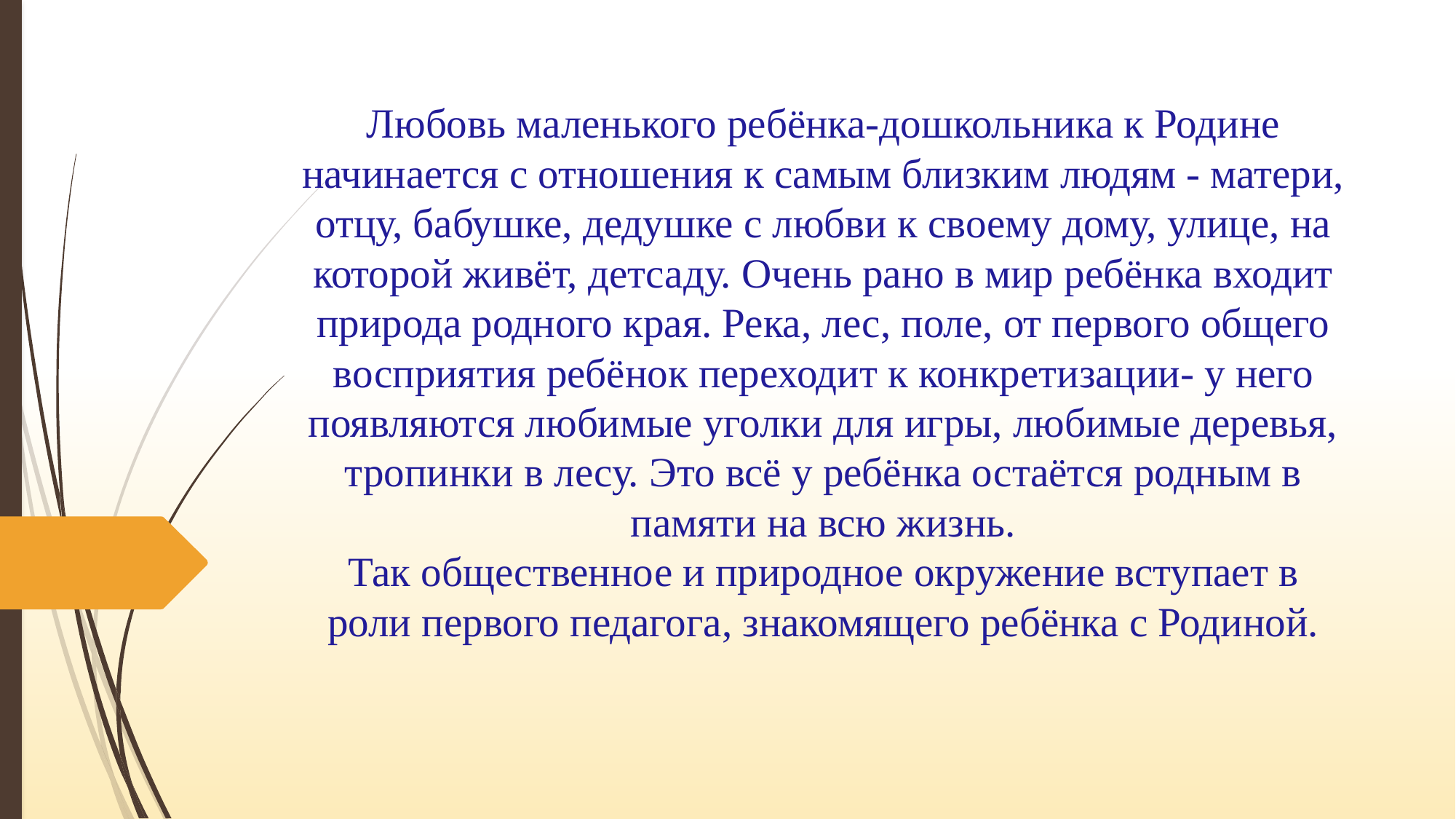

# Любовь маленького ребёнка-дошкольника к Родине начинается с отношения к самым близким людям - матери, отцу, бабушке, дедушке с любви к своему дому, улице, на которой живёт, детсаду. Очень рано в мир ребёнка входит природа родного края. Река, лес, поле, от первого общего восприятия ребёнок переходит к конкретизации- у него появляются любимые уголки для игры, любимые деревья, тропинки в лесу. Это всё у ребёнка остаётся родным в памяти на всю жизнь. Так общественное и природное окружение вступает в роли первого педагога, знакомящего ребёнка с Родиной.